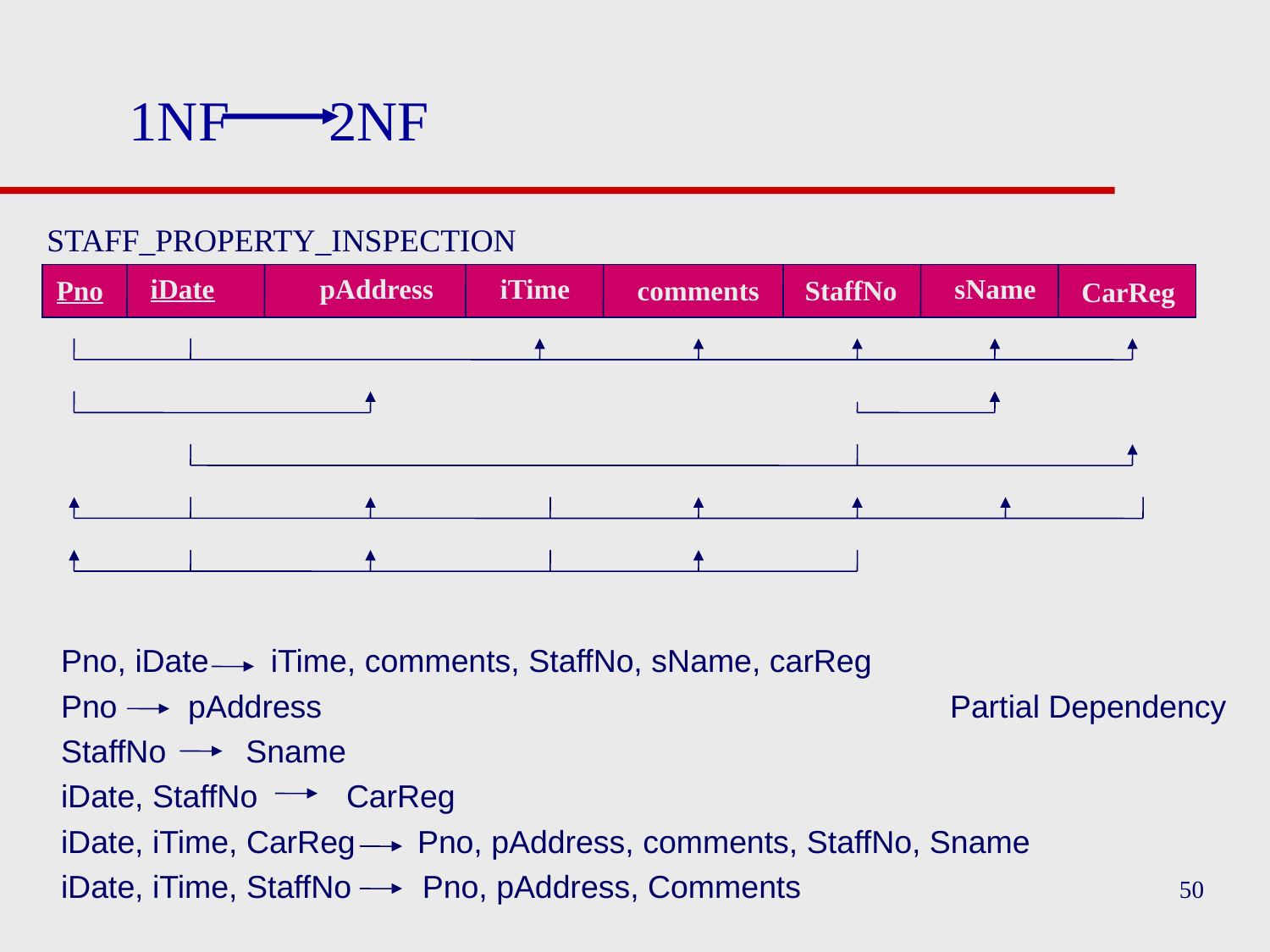

# 1NF       2NF

STAFF_PROPERTY_INSPECTION

iDate

pAddress

iTime

sName

 Pno
comments
StaffNo
CarReg

Pno, iDate       iTime, comments, StaffNo, sName, carReg
Pno        pAddress					Partial Dependency
StaffNo         Sname
iDate, StaffNo          CarReg
iDate, iTime, CarReg       Pno, pAddress, comments, StaffNo, Sname
iDate, iTime, StaffNo        Pno, pAddress, Comments

50